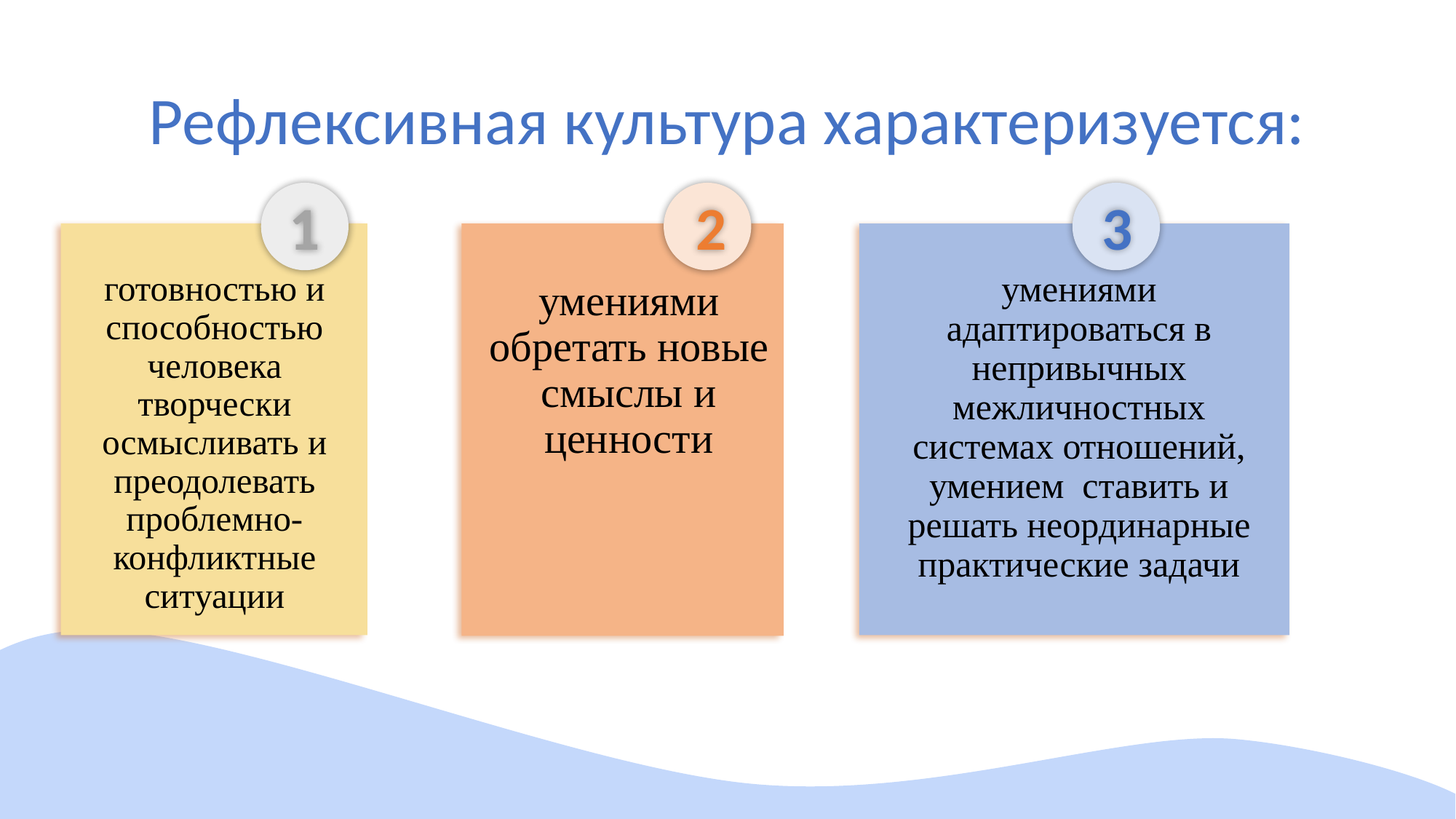

# Рефлексивная культура характеризуется:

1
2
3

готовностью и способностью человека творчески осмысливать и преодолевать проблемно-конфликтные ситуации
умениями адаптироваться в непривычных межличностных системах отношений, умением  ставить и решать неординарные практические задачи
умениями обретать новые смыслы и ценности